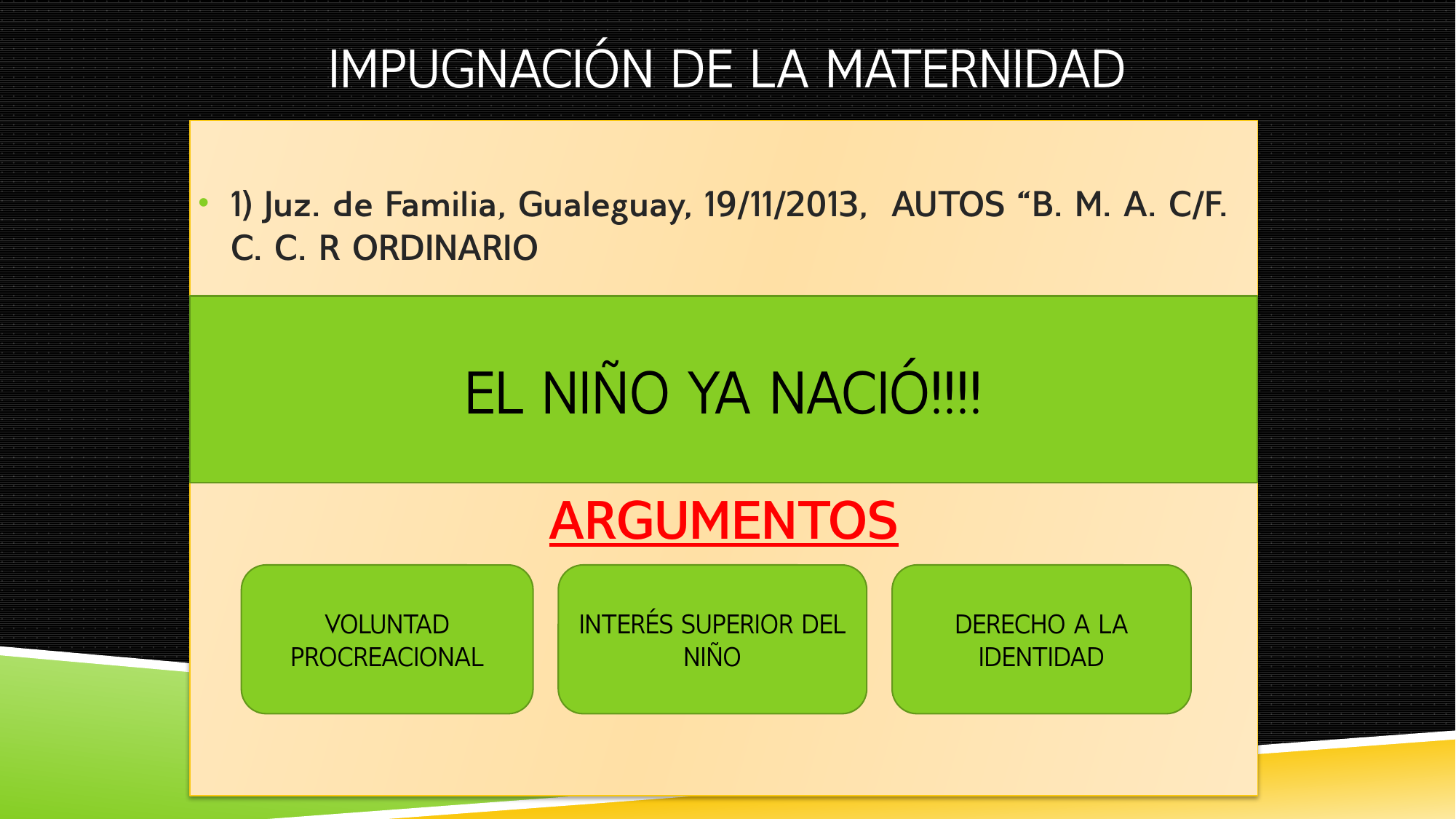

# IMPUGNACIÓN DE LA MATERNIDAD

1) Juz. de Familia, Gualeguay, 19/11/2013,  AUTOS “B. M. A. C/F. C. C. R ORDINARIO

 2) Juz. Nac. Civil Nro. 102, 18/5/2015, AUTOS “C., F. A. y Otro c/ R. S., M. L. S Impugnación de Maternidad”.

ARGUMENTOS

EL NIÑO YA NACIÓ!!!!
VOLUNTAD PROCREACIONAL
INTERÉS SUPERIOR DEL NIÑO
DERECHO A LA IDENTIDAD